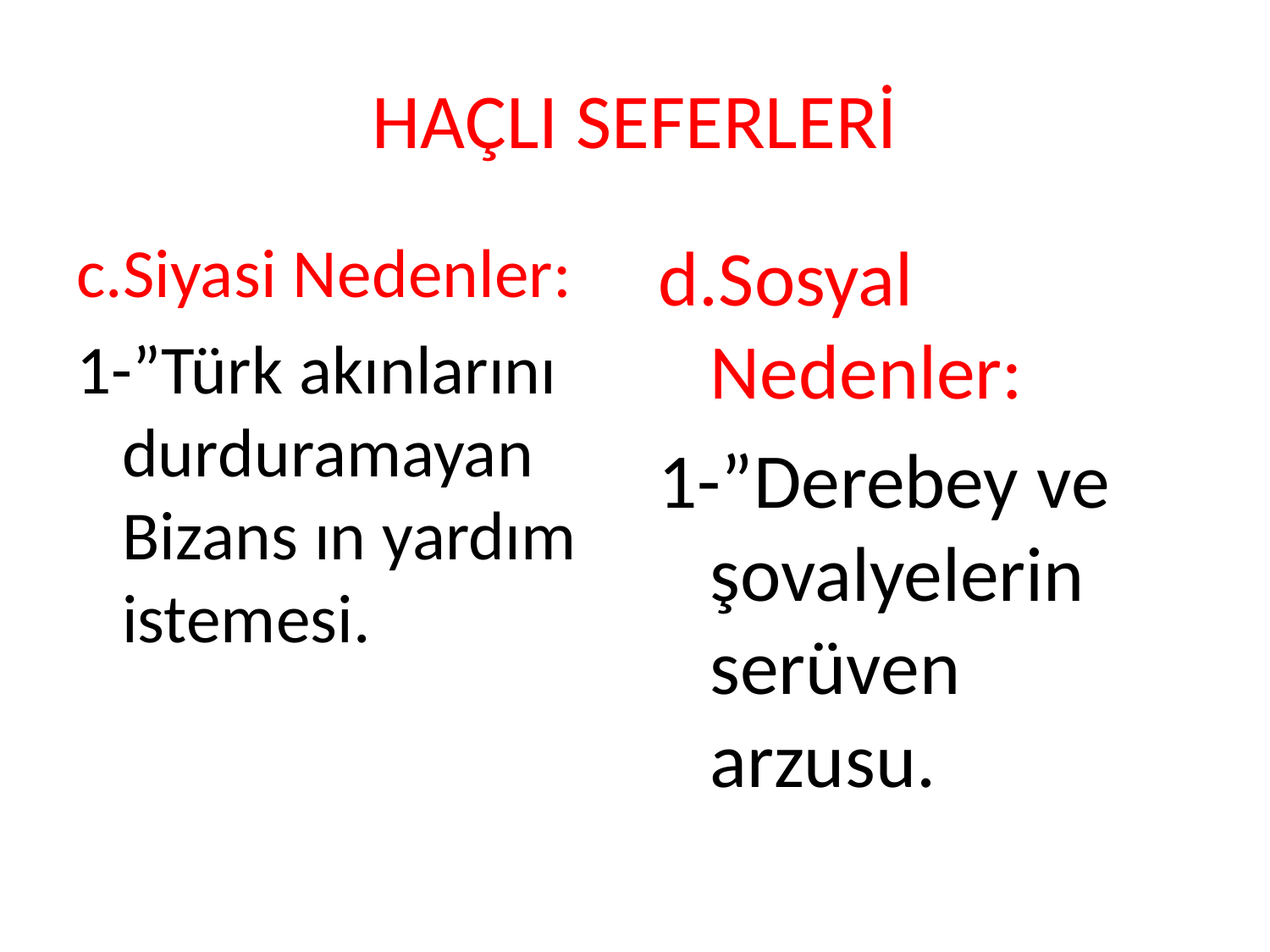

# HAÇLI SEFERLERİ
c.Siyasi Nedenler:
1-”Türk akınlarını durduramayan Bizans ın yardım istemesi.

d.Sosyal Nedenler:
1-”Derebey ve şovalyelerin serüven arzusu.